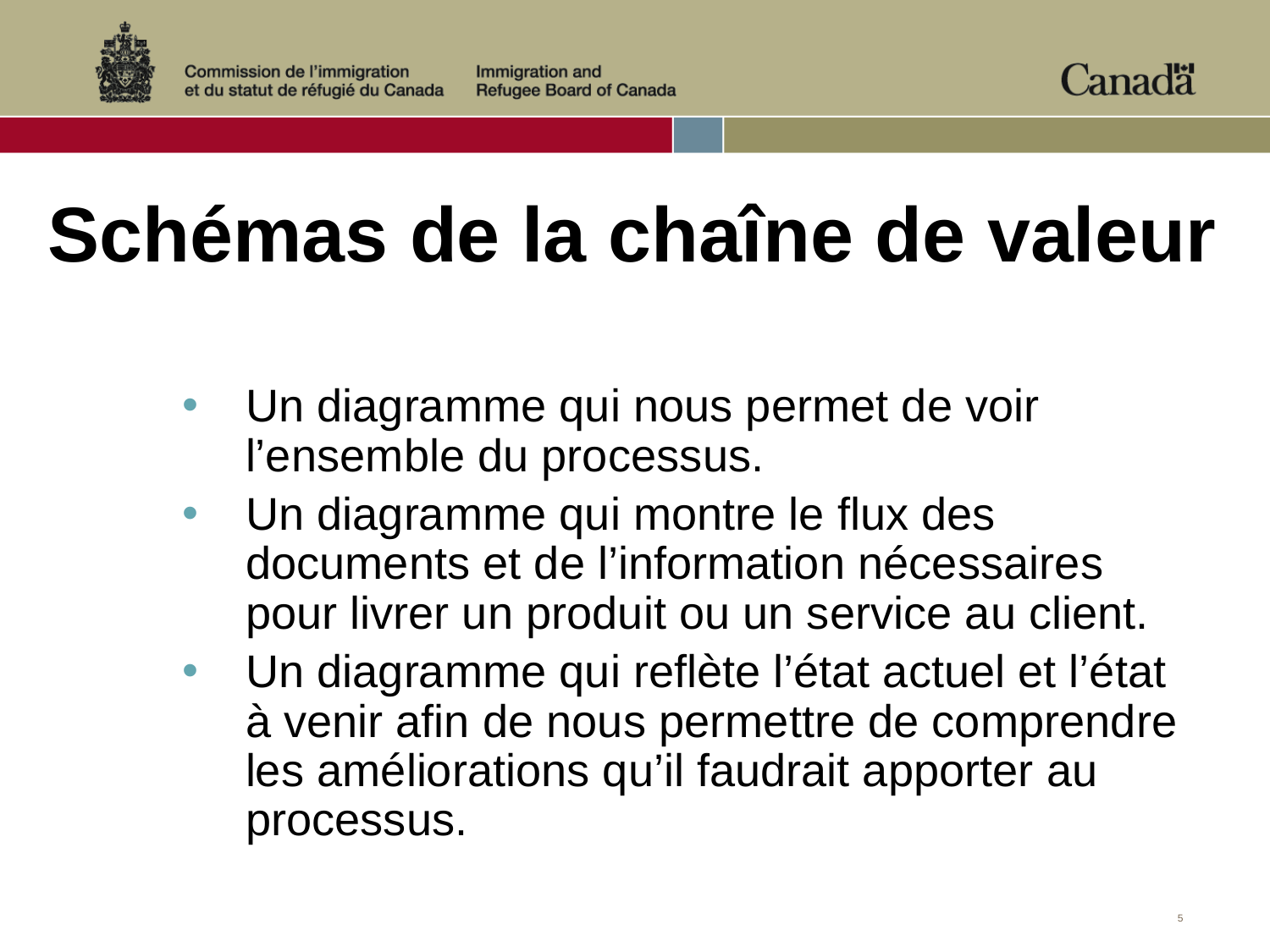

# Schémas de la chaîne de valeur
Un diagramme qui nous permet de voir l’ensemble du processus.
Un diagramme qui montre le flux des documents et de l’information nécessaires pour livrer un produit ou un service au client.
Un diagramme qui reflète l’état actuel et l’état à venir afin de nous permettre de comprendre les améliorations qu’il faudrait apporter au processus.
5